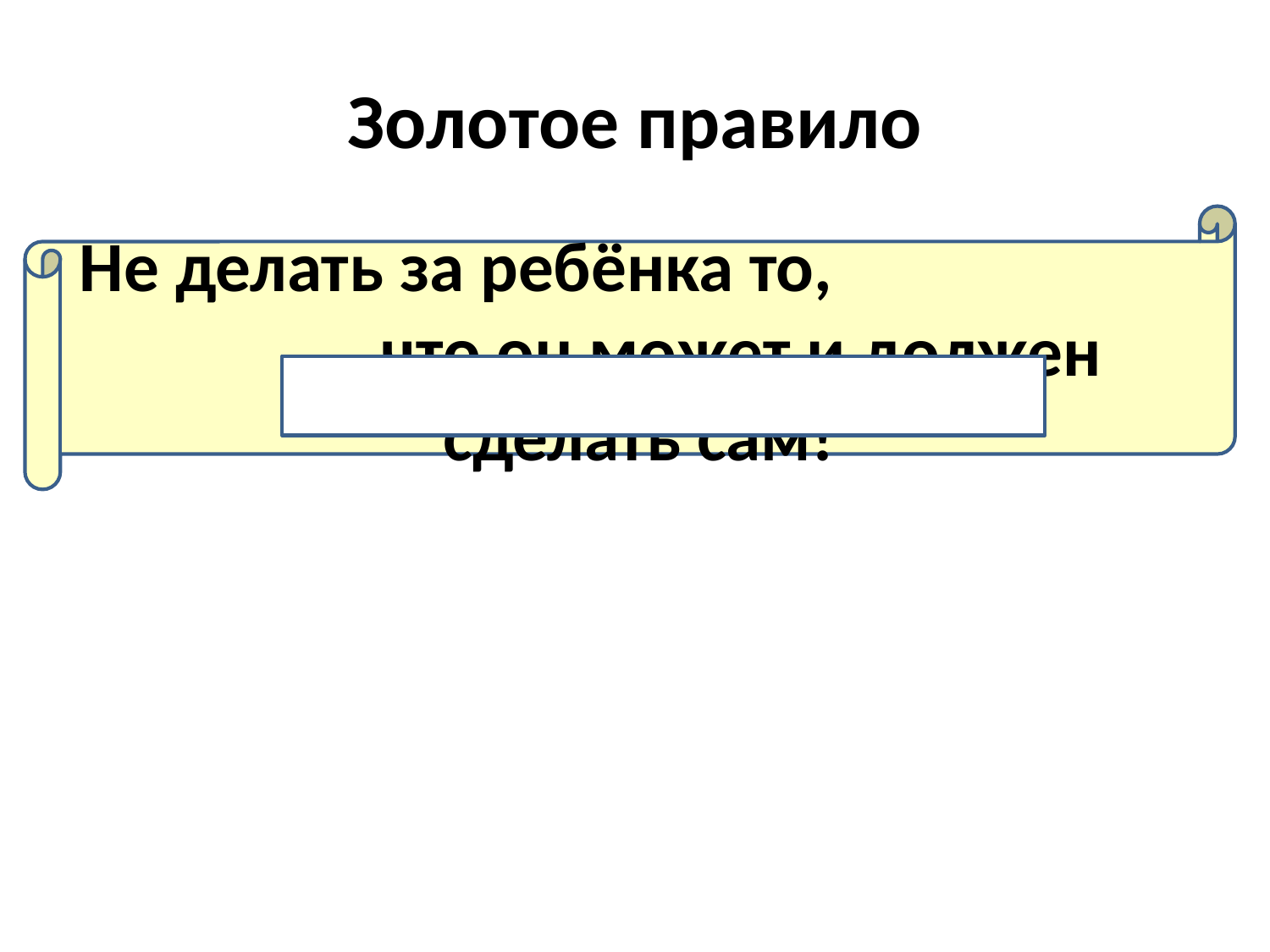

# Золотое правило
Не делать за ребёнка то,                                     что он может и должен сделать сам!